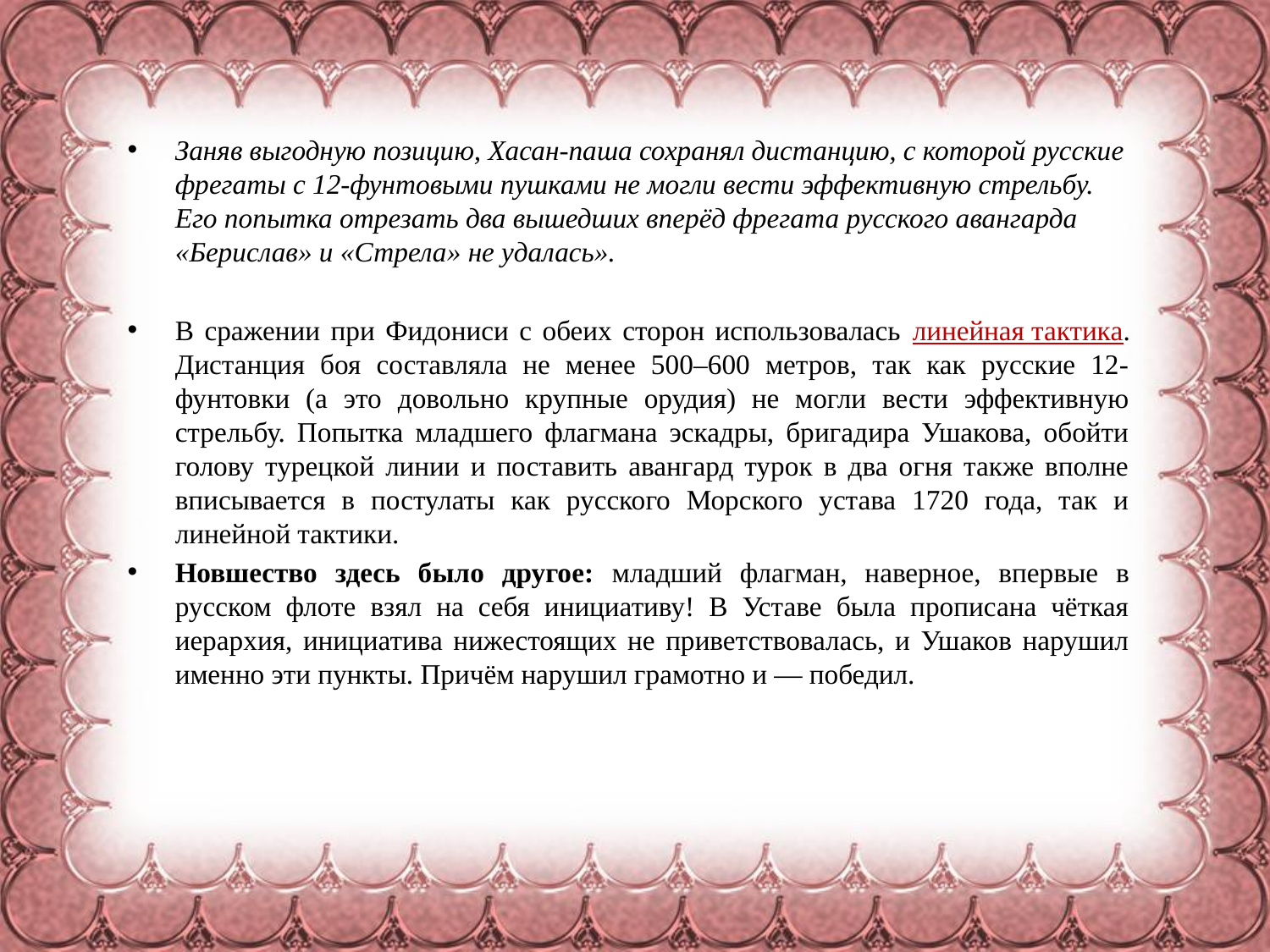

Заняв выгодную позицию, Хасан-паша сохранял дистанцию, с которой русские фрегаты с 12-фунтовыми пушками не могли вести эффективную стрельбу. Его попытка отрезать два вышедших вперёд фрегата русского авангарда «Берислав» и «Стрела» не удалась».

В сражении при Фидониси с обеих сторон использовалась линейная тактика. Дистанция боя составляла не менее 500–600 метров, так как русские 12-фунтовки (а это довольно крупные орудия) не могли вести эффективную стрельбу. Попытка младшего флагмана эскадры, бригадира Ушакова, обойти голову турецкой линии и поставить авангард турок в два огня также вполне вписывается в постулаты как русского Морского устава 1720 года, так и линейной тактики.
Новшество здесь было другое: младший флагман, наверное, впервые в русском флоте взял на себя инициативу! В Уставе была прописана чёткая иерархия, инициатива нижестоящих не приветствовалась, и Ушаков нарушил именно эти пункты. Причём нарушил грамотно и — победил.